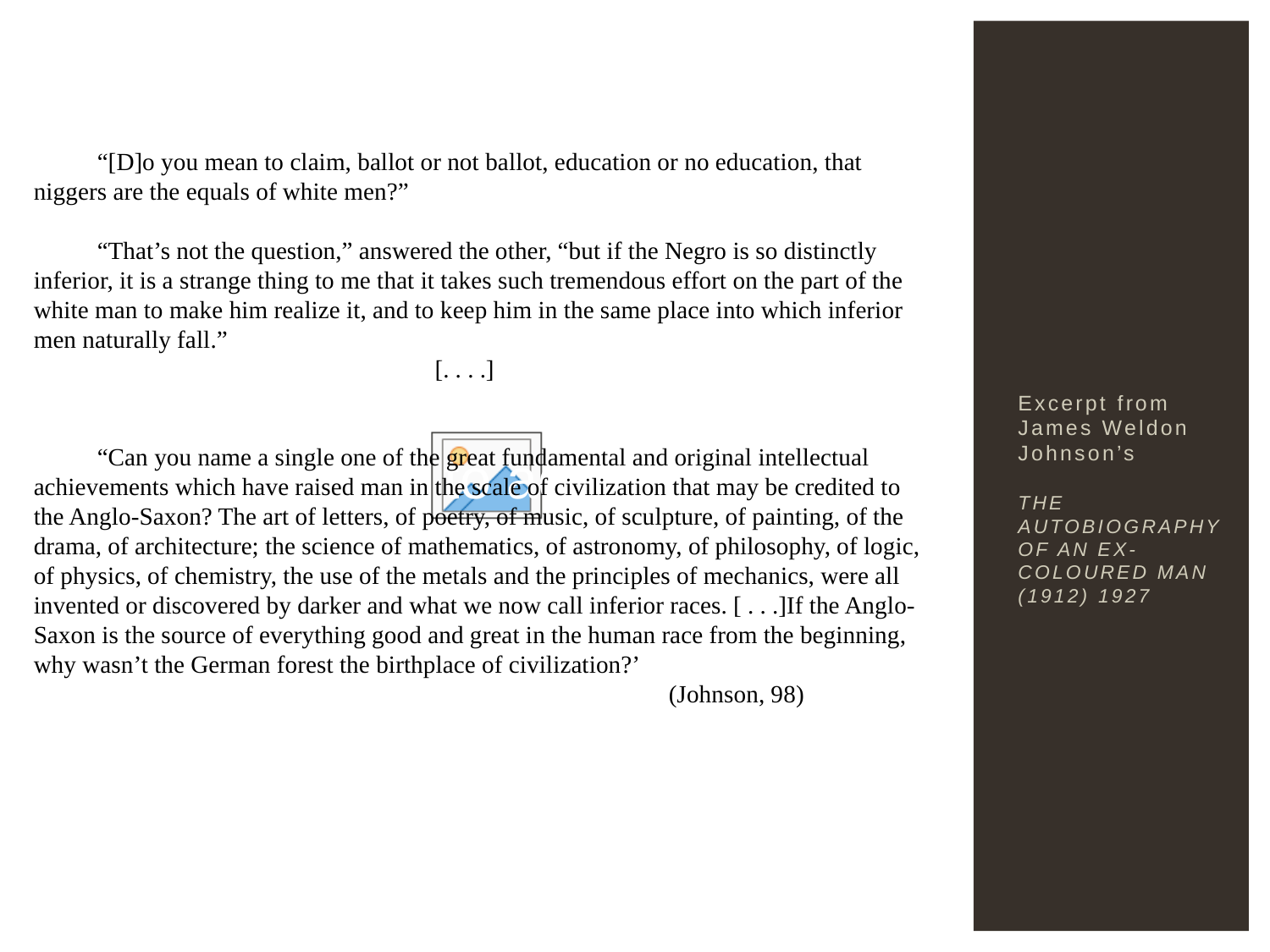

“Do you mean to claim, ballot or not ballot, education or no education, that niggers are the equals of white men?”
“That’s not the question,” answered the other, “but if the Negro is so distinctly inferior, it is a strange thing to me that it takes so

“[D]o you mean to claim, ballot or not ballot, education or no education, that niggers are the equals of white men?”

“That’s not the question,” answered the other, “but if the Negro is so distinctly inferior, it is a strange thing to me that it takes such tremendous effort on the part of the white man to make him realize it, and to keep him in the same place into which inferior men naturally fall.”
                                                       [. . . .]

“Can you name a single one of the great fundamental and original intellectual achievements which have raised man in the scale of civilization that may be credited to the Anglo-Saxon? The art of letters, of poetry, of music, of sculpture, of painting, of the drama, of architecture; the science of mathematics, of astronomy, of philosophy, of logic, of physics, of chemistry, the use of the metals and the principles of mechanics, were all invented or discovered by darker and what we now call inferior races. [ . . .]If the Anglo-Saxon is the source of everything good and great in the human race from the beginning, why wasn’t the German forest the birthplace of civilization?’
					(Johnson, 98)

# Excerpt from James Weldon Johnson’s The Autobiography of an Ex-Coloured Man (1912) 1927